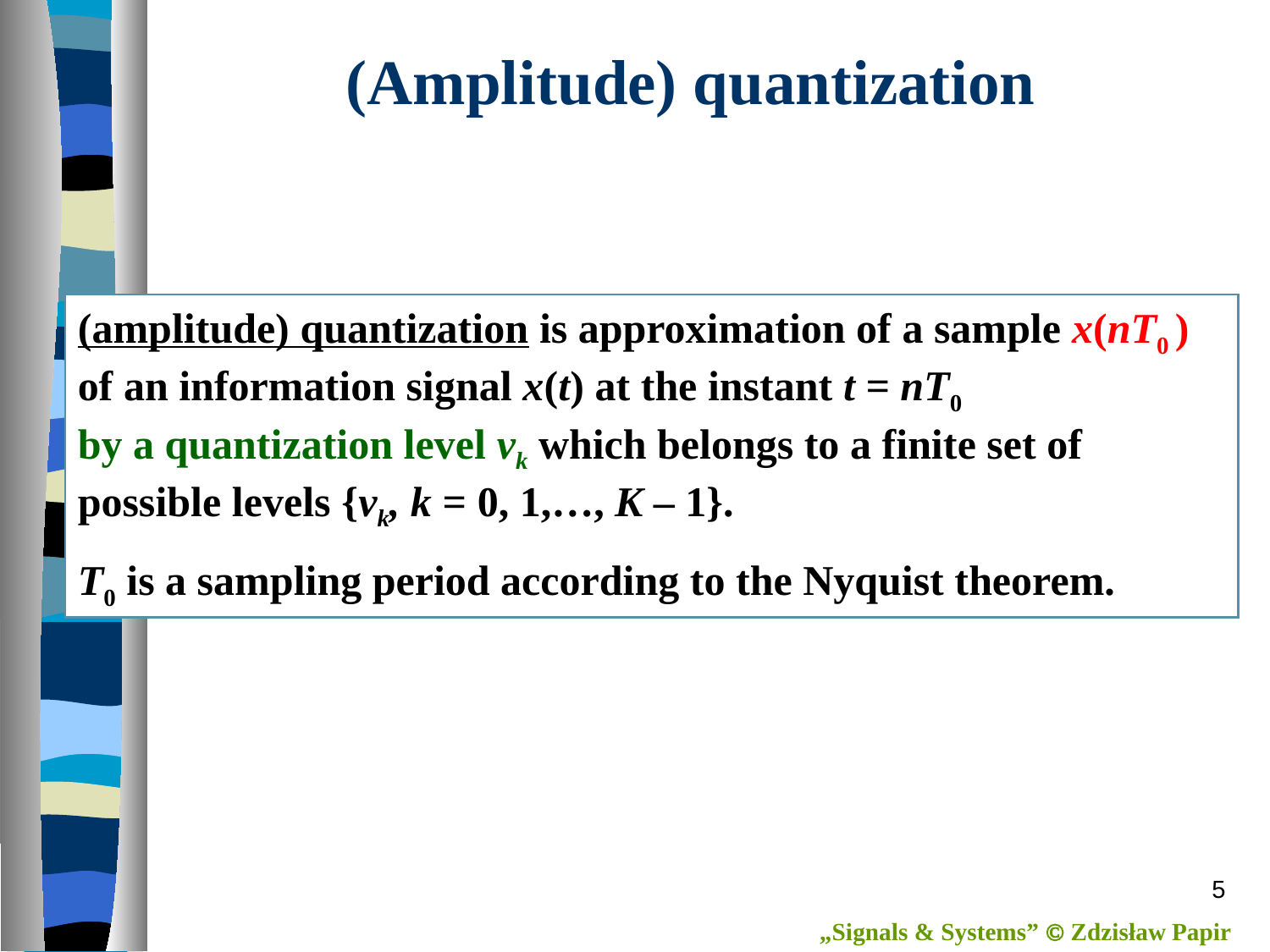

# (Amplitude) quantization
(amplitude) quantization is approximation of a sample x(nT0 ) of an information signal x(t) at the instant t = nT0
by a quantization level vk which belongs to a finite set of possible levels {vk, k = 0, 1,…, K – 1}.
T0 is a sampling period according to the Nyquist theorem.
5
„Signals & Systems” © Zdzisław Papir